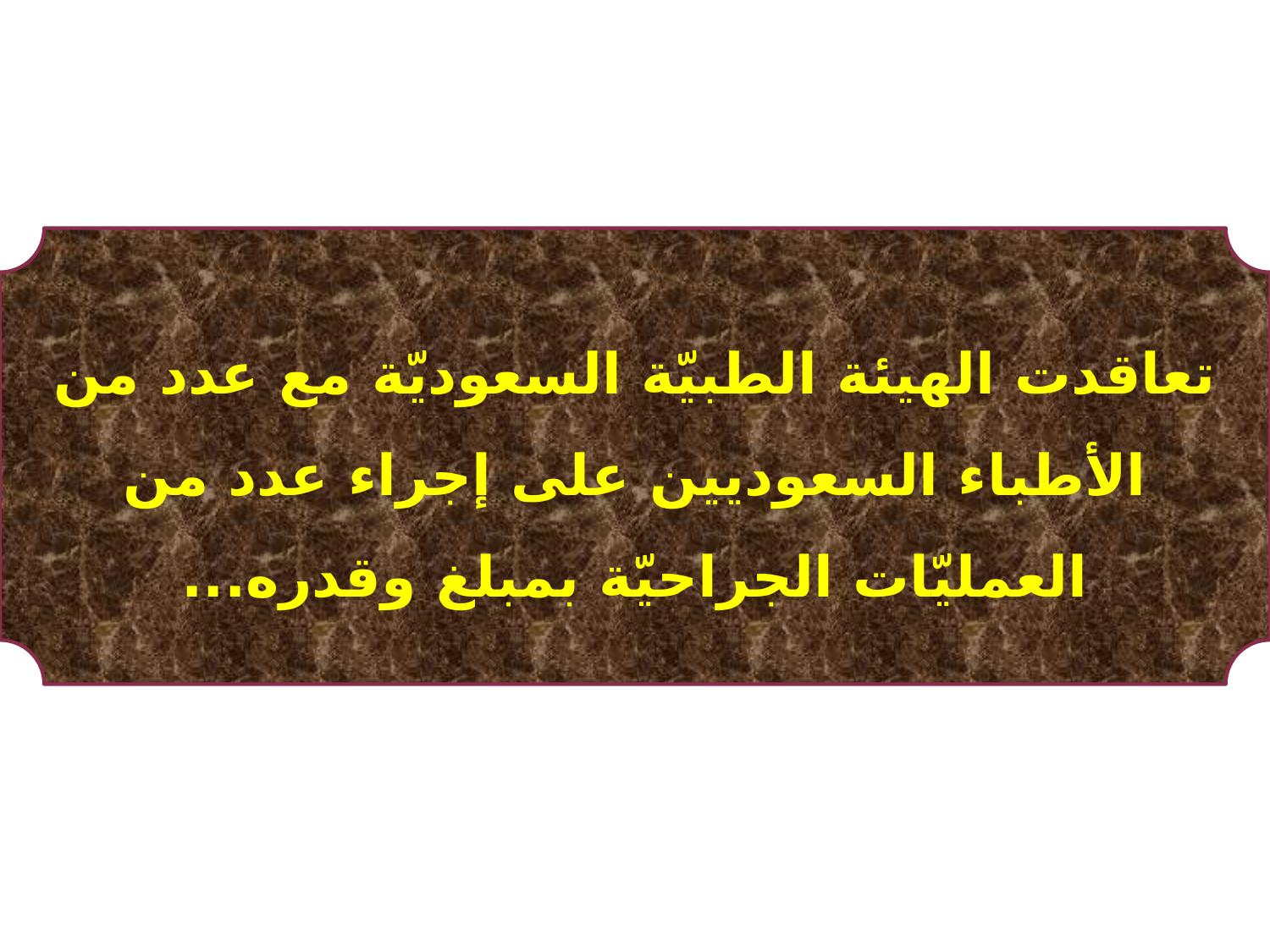

تعاقدت الهيئة الطبيّة السعوديّة مع عدد من الأطباء السعوديين على إجراء عدد من العمليّات الجراحيّة بمبلغ وقدره...